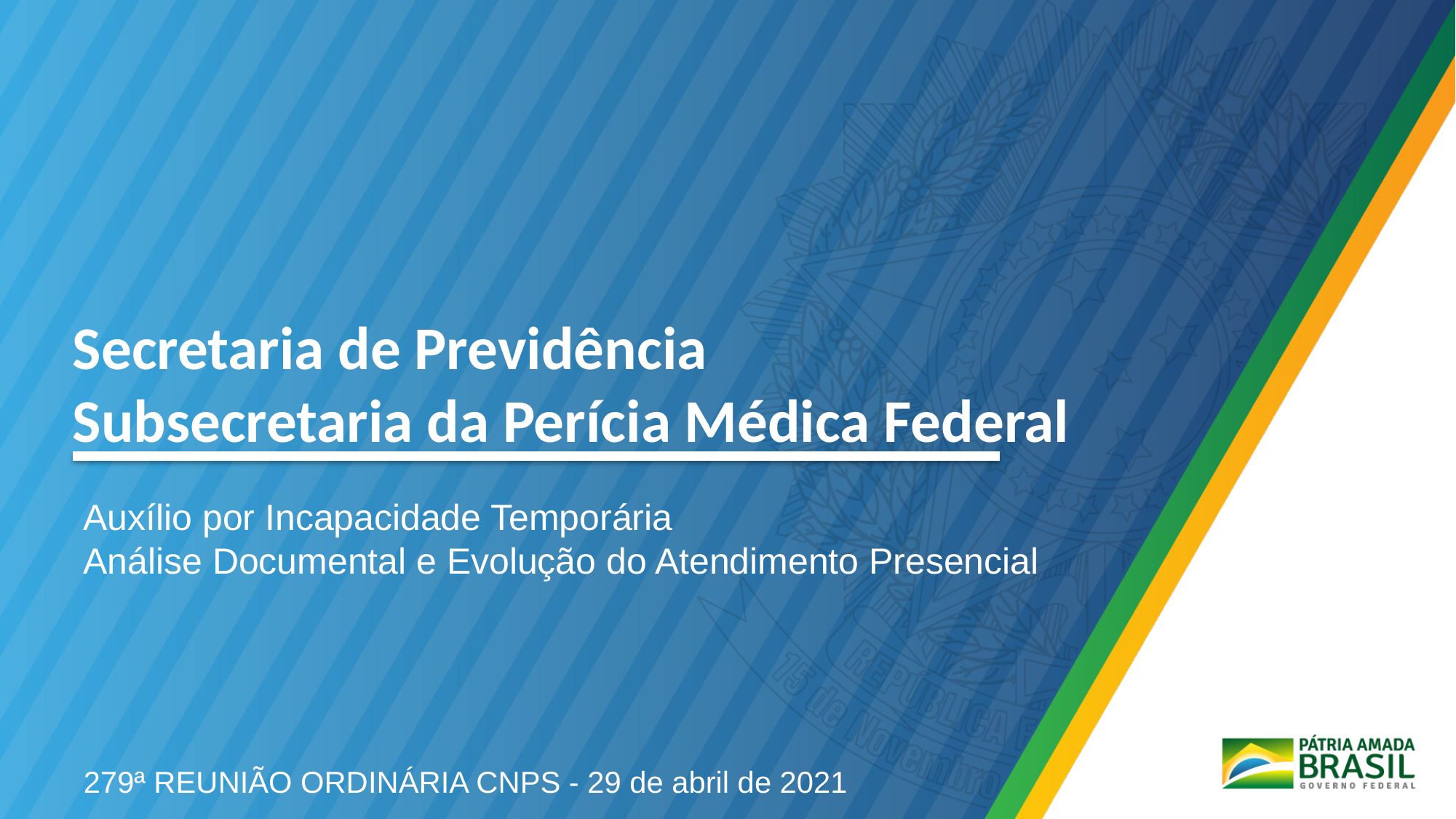

# Secretaria de Previdência Subsecretaria da Perícia Médica Federal
Auxílio por Incapacidade Temporária
Análise Documental e Evolução do Atendimento Presencial

279ª REUNIÃO ORDINÁRIA CNPS - 29 de abril de 2021